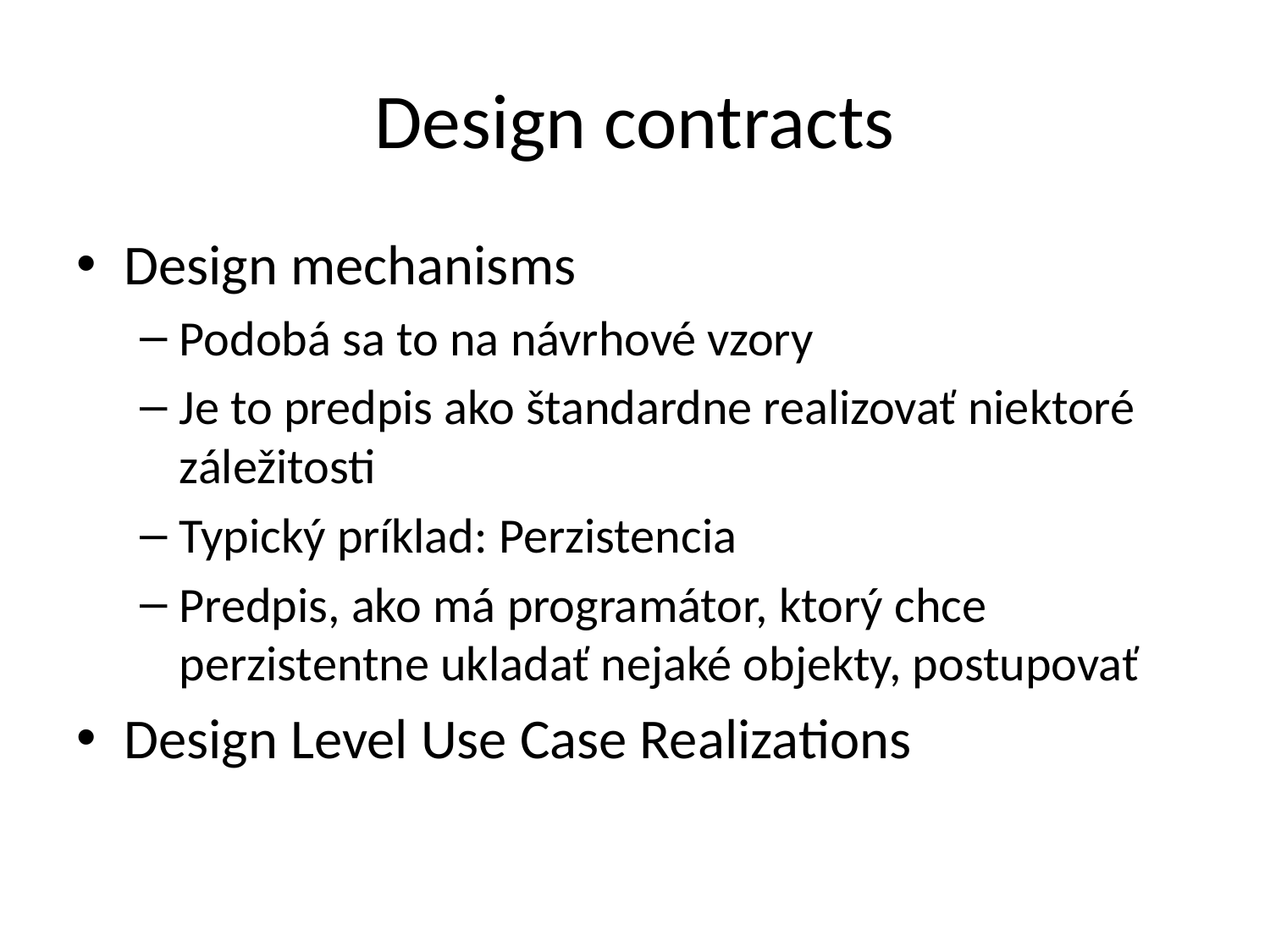

# Design contracts
Design mechanisms
Podobá sa to na návrhové vzory
Je to predpis ako štandardne realizovať niektoré záležitosti
Typický príklad: Perzistencia
Predpis, ako má programátor, ktorý chce perzistentne ukladať nejaké objekty, postupovať
Design Level Use Case Realizations